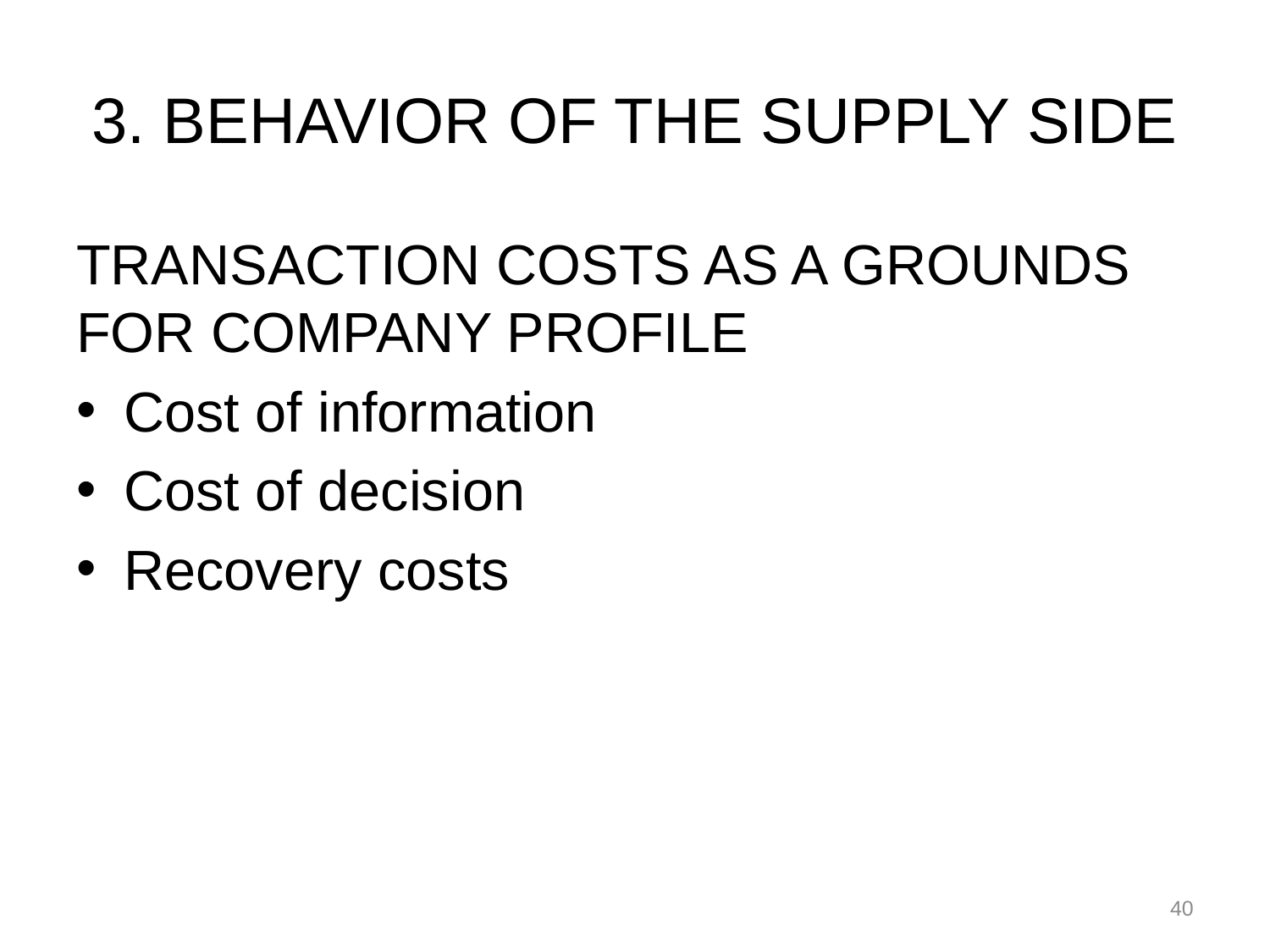

# 3. BEHAVIOR OF THE SUPPLY SIDE
TRANSACTION COSTS AS A GROUNDS FOR COMPANY PROFILE
Cost of information
Cost of decision
Recovery costs
40